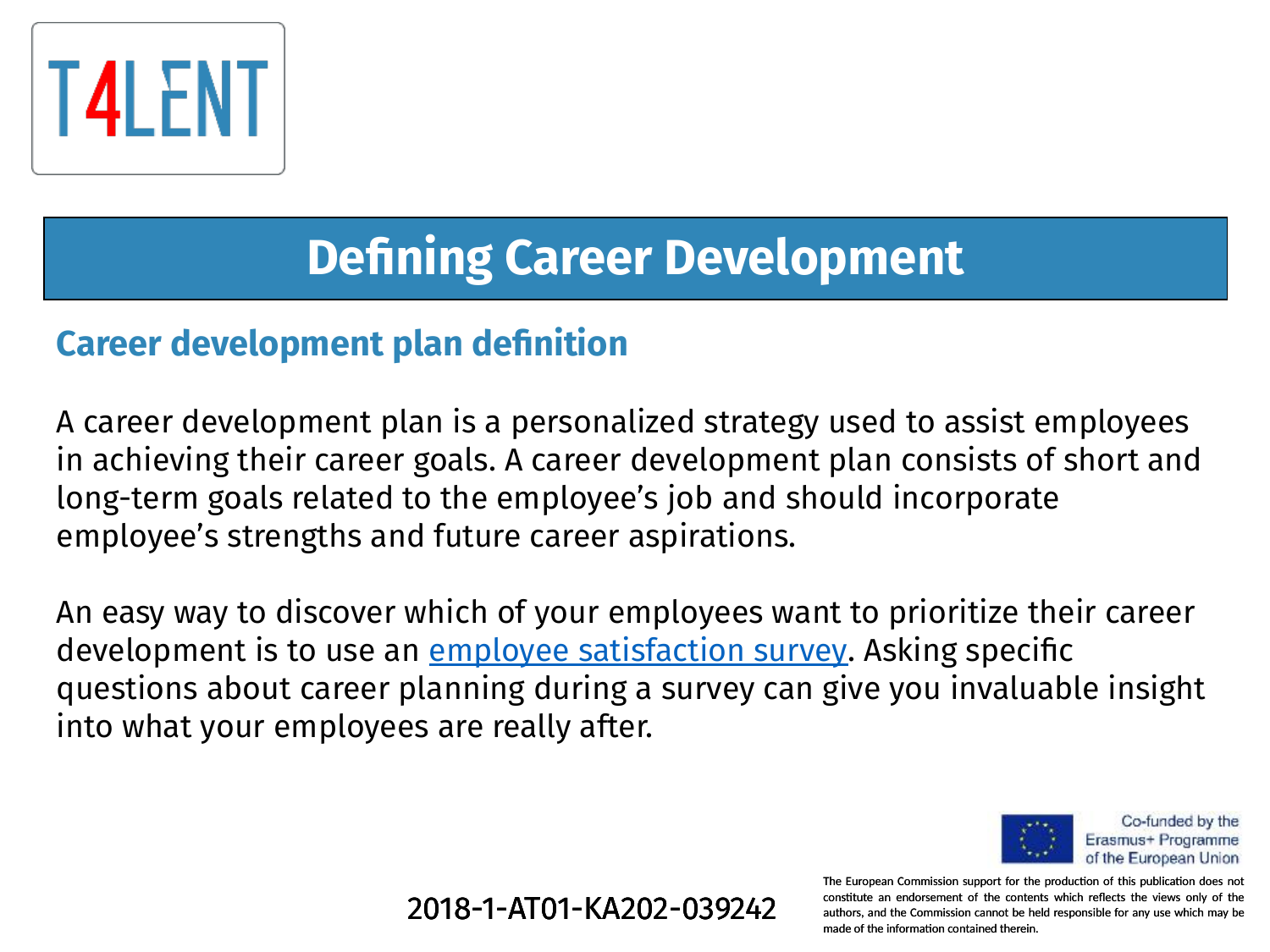

Defining Career Development
Career development plan definition

A career development plan is a personalized strategy used to assist employees in achieving their career goals. A career development plan consists of short and long-term goals related to the employee’s job and should incorporate employee’s strengths and future career aspirations.

An easy way to discover which of your employees want to prioritize their career development is to use an employee satisfaction survey. Asking specific questions about career planning during a survey can give you invaluable insight into what your employees are really after.

2018-1-AT01-KA202-039242